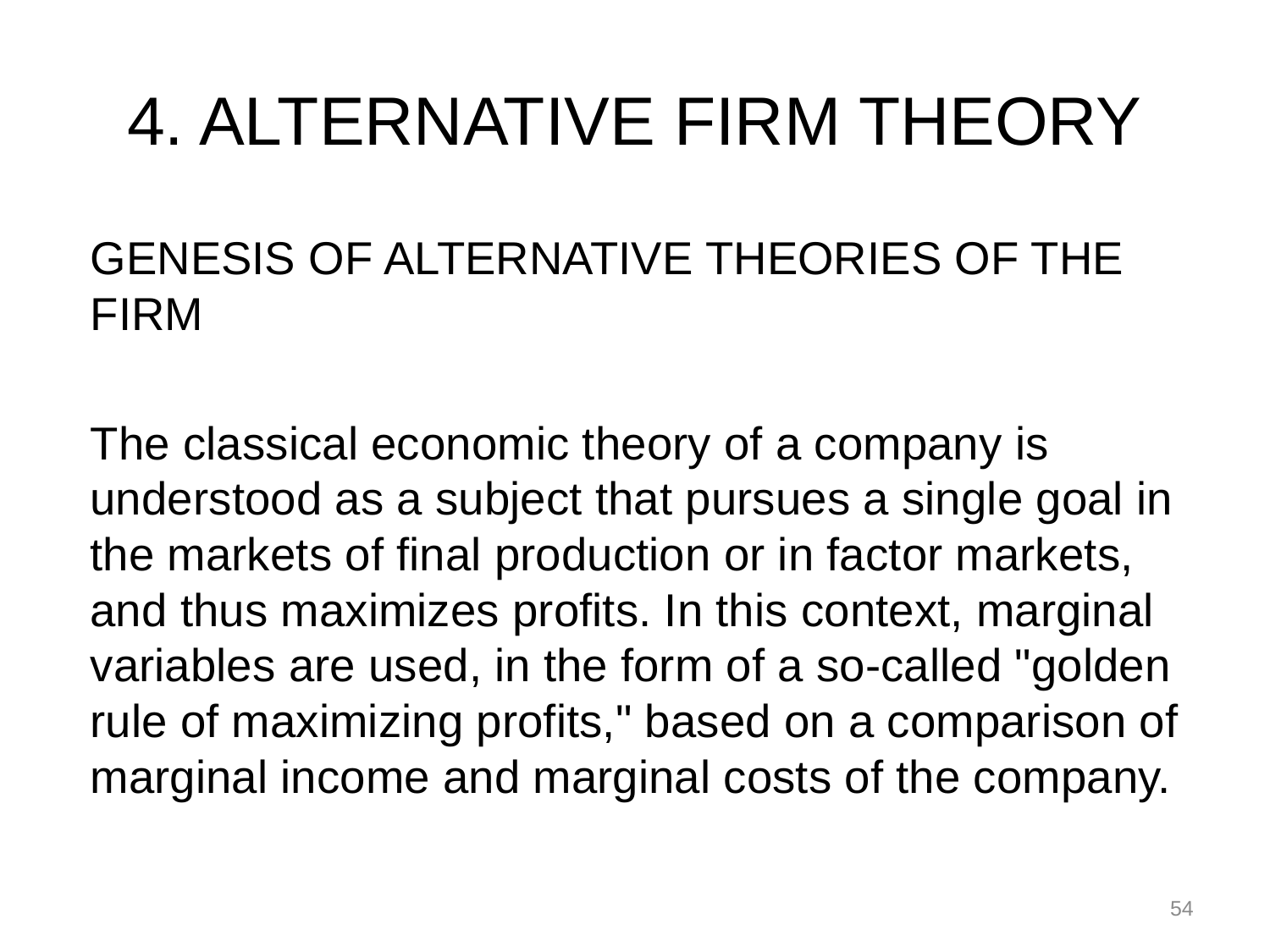

# 4. ALTERNATIVE FIRM THEORY
GENESIS OF ALTERNATIVE THEORIES OF THE FIRM

The classical economic theory of a company is understood as a subject that pursues a single goal in the markets of final production or in factor markets, and thus maximizes profits. In this context, marginal variables are used, in the form of a so-called "golden rule of maximizing profits," based on a comparison of marginal income and marginal costs of the company.
54